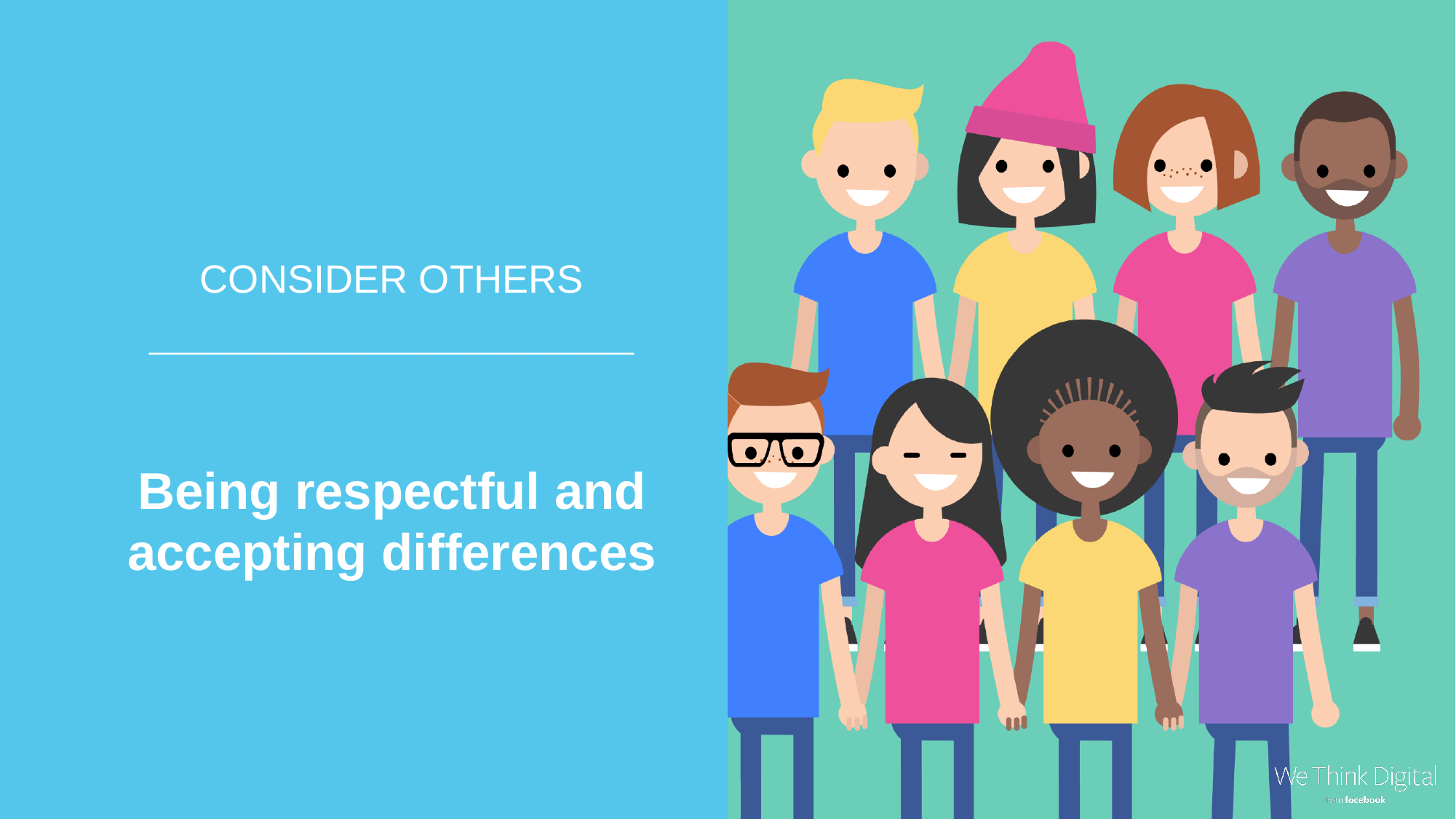

CONSIDER OTHERS
__________________

Being respectful and accepting differences